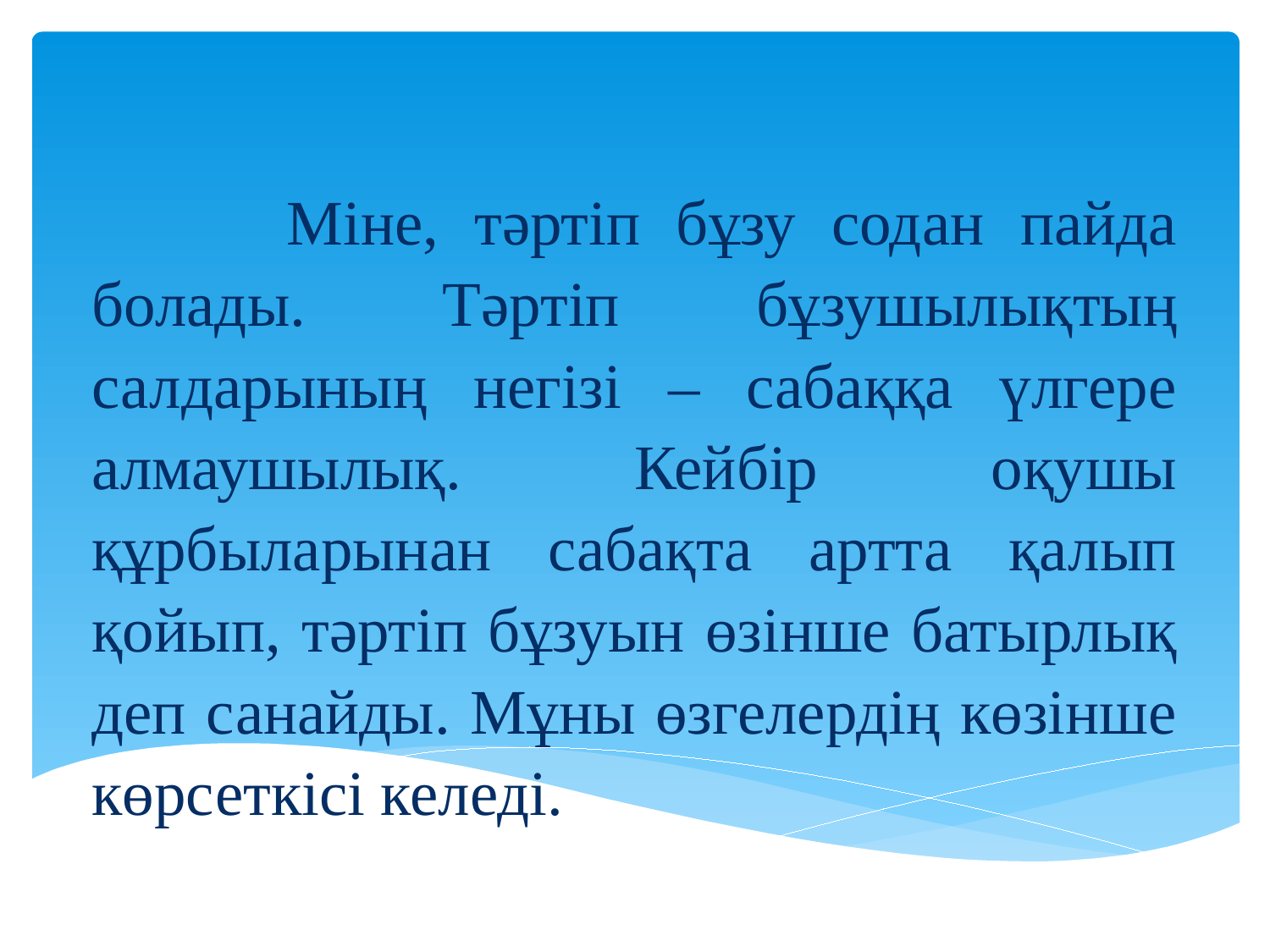

Міне, тәртіп бұзу содан пайда болады. Тәртіп бұзушылықтың салдарының негізі – сабаққа үлгере алмаушылық. Кейбір оқушы құрбыларынан сабақта артта қалып қойып, тәртіп бұзуын өзінше батырлық деп санайды. Мұны өзгелердің көзінше көрсеткісі келеді.